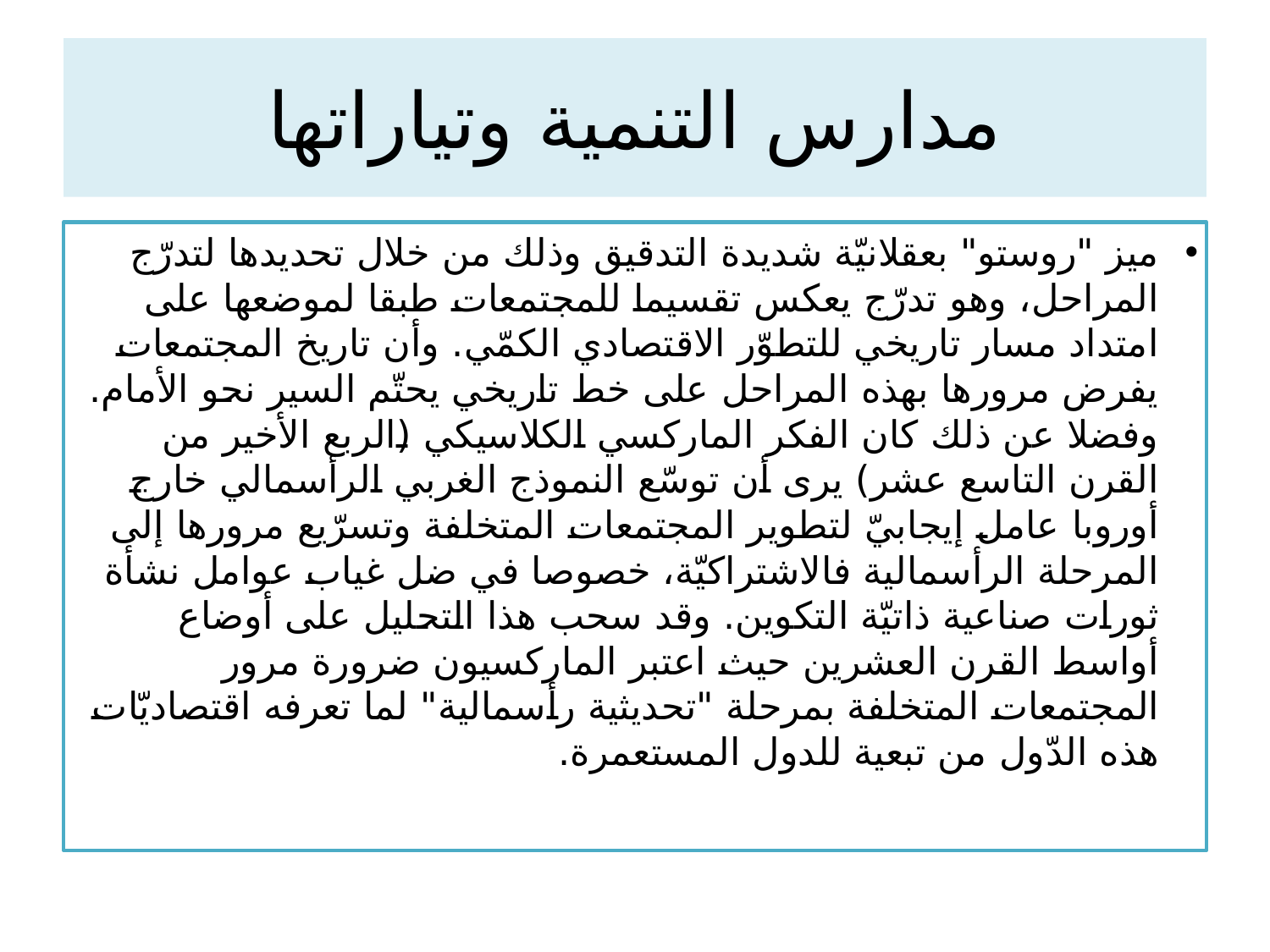

# مدارس التنمية وتياراتها
ميز "روستو" بعقلانيّة شديدة التدقيق وذلك من خلال تحديدها لتدرّج المراحل، وهو تدرّج يعكس تقسيما للمجتمعات طبقا لموضعها على امتداد مسار تاريخي للتطوّر الاقتصادي الكمّي. وأن تاريخ المجتمعات يفرض مرورها بهذه المراحل على خط تاريخي يحتّم السير نحو الأمام.
وفضلا عن ذلك كان الفكر الماركسي الكلاسيكي (الربع الأخير من القرن التاسع عشر) يرى أن توسّع النموذج الغربي الرأسمالي خارج أوروبا عامل إيجابيّ لتطوير المجتمعات المتخلفة وتسرّيع مرورها إلى المرحلة الرأسمالية فالاشتراكيّة، خصوصا في ضل غياب عوامل نشأة ثورات صناعية ذاتيّة التكوين. وقد سحب هذا التحليل على أوضاع أواسط القرن العشرين حيث اعتبر الماركسيون ضرورة مرور المجتمعات المتخلفة بمرحلة "تحديثية رأسمالية" لما تعرفه اقتصاديّات هذه الدّول من تبعية للدول المستعمرة.